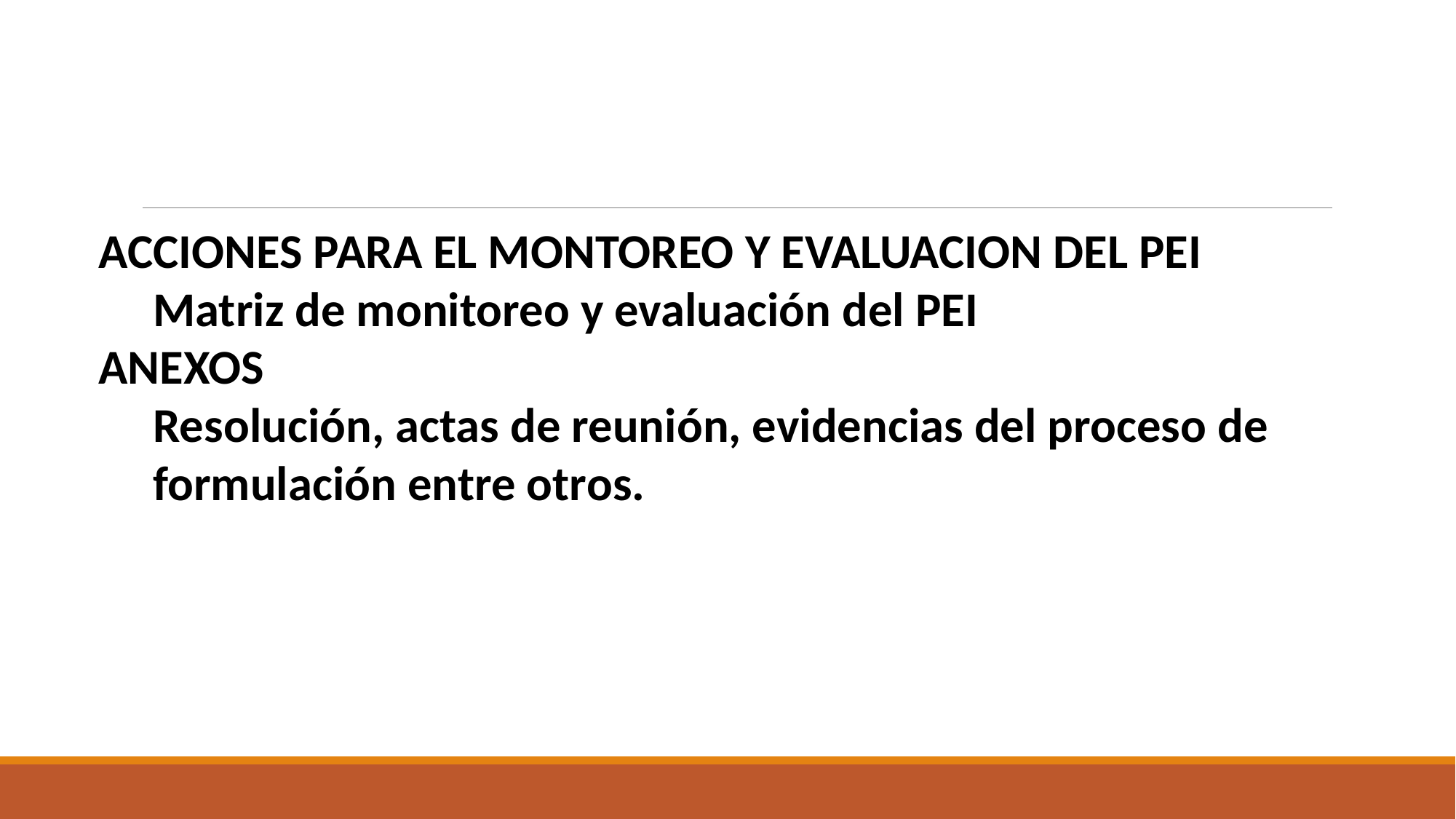

ACCIONES PARA EL MONTOREO Y EVALUACION DEL PEI
Matriz de monitoreo y evaluación del PEI
ANEXOS
Resolución, actas de reunión, evidencias del proceso de formulación entre otros.